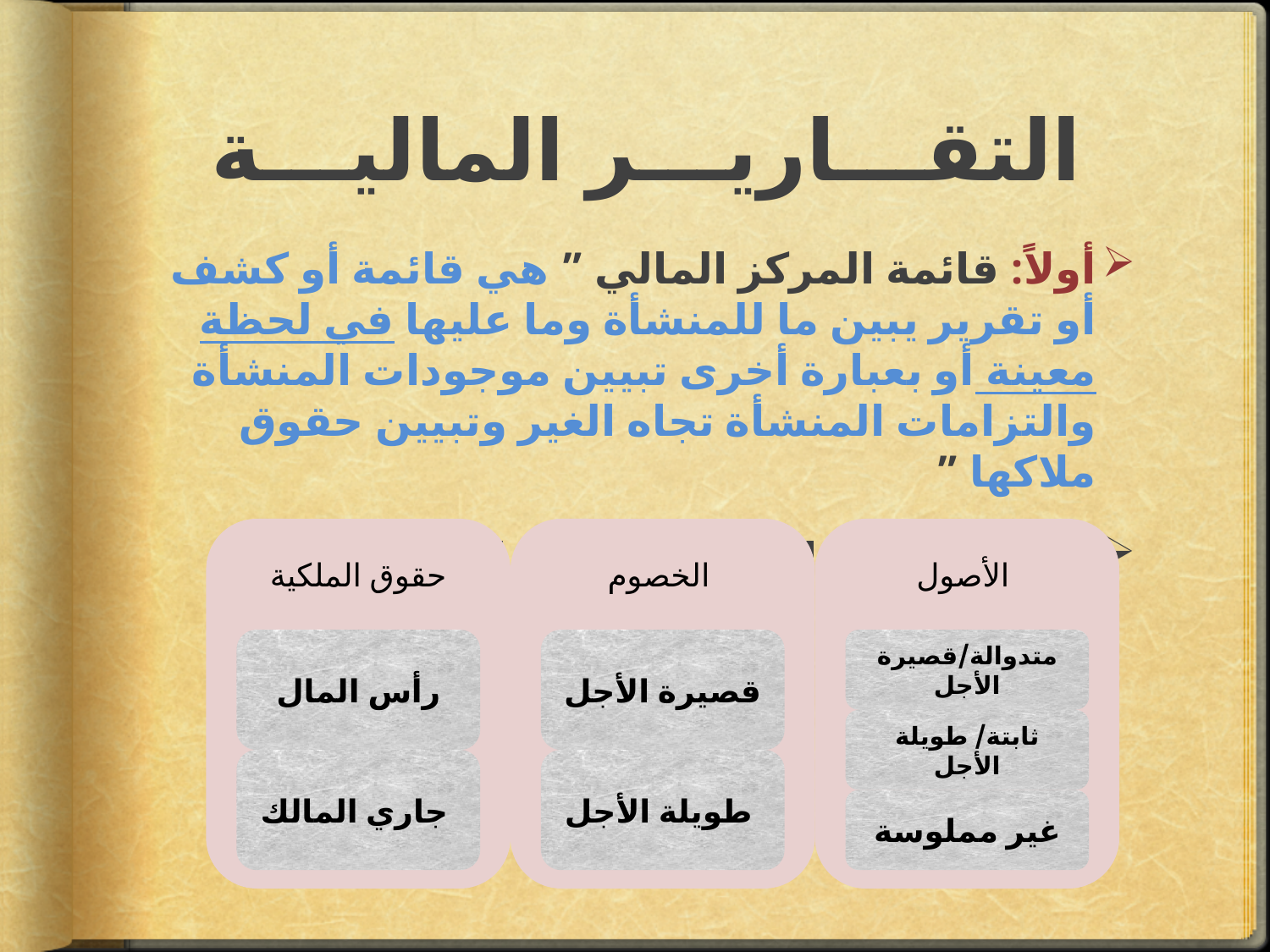

# التقـــاريـــر الماليـــة
أولاً: قائمة المركز المالي ” هي قائمة أو كشف أو تقرير يبين ما للمنشأة وما عليها في لحظة معينة أو بعبارة أخرى تبيين موجودات المنشأة والتزامات المنشأة تجاه الغير وتبيين حقوق ملاكها ”
تصنيف قائمة المركز المالي/ الميزانية :

رأس المال
جاري المالك
الخصوم
غير مملوسة